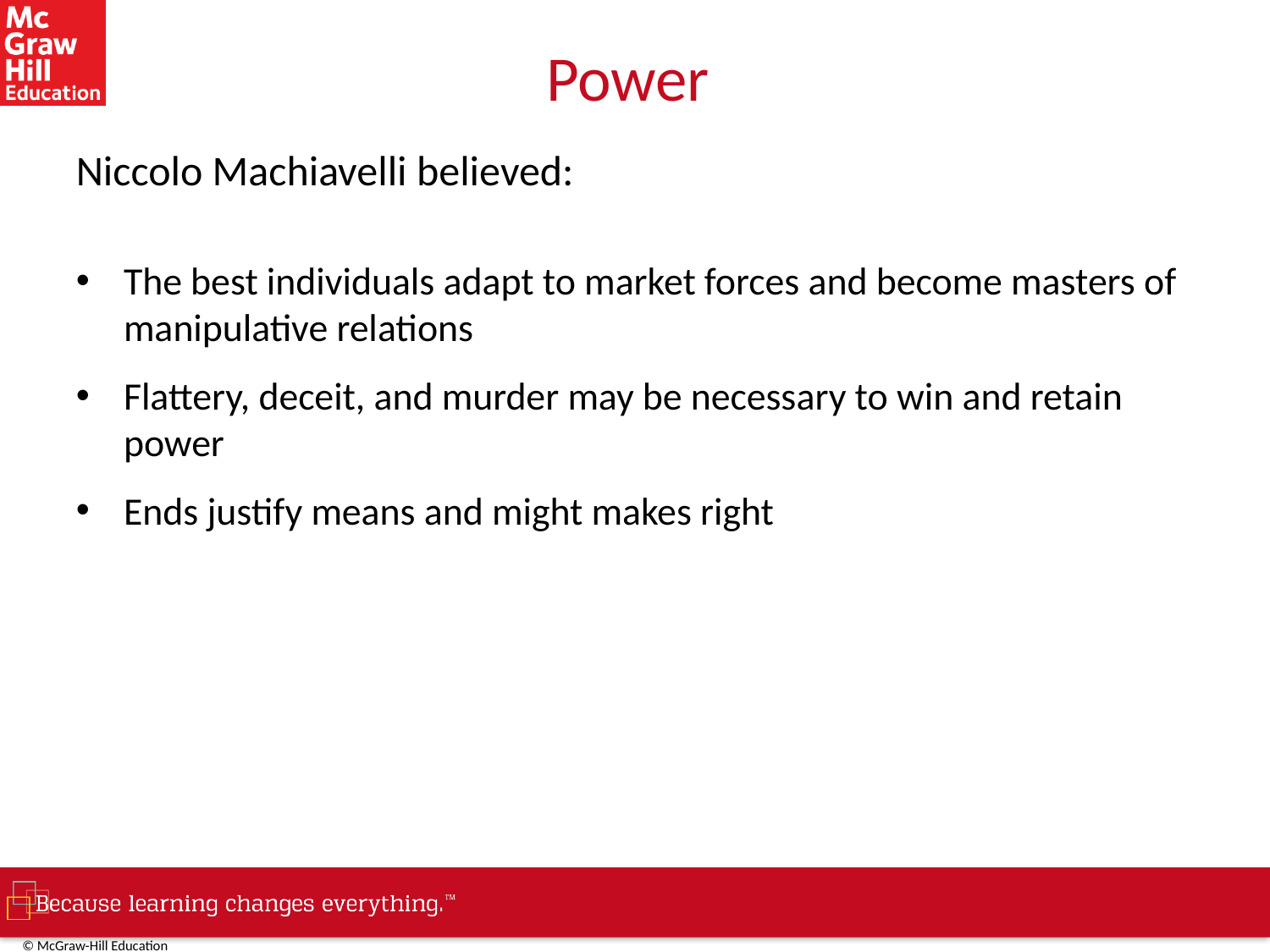

# Power
Niccolo Machiavelli believed:

The best individuals adapt to market forces and become masters of manipulative relations
Flattery, deceit, and murder may be necessary to win and retain power
Ends justify means and might makes right